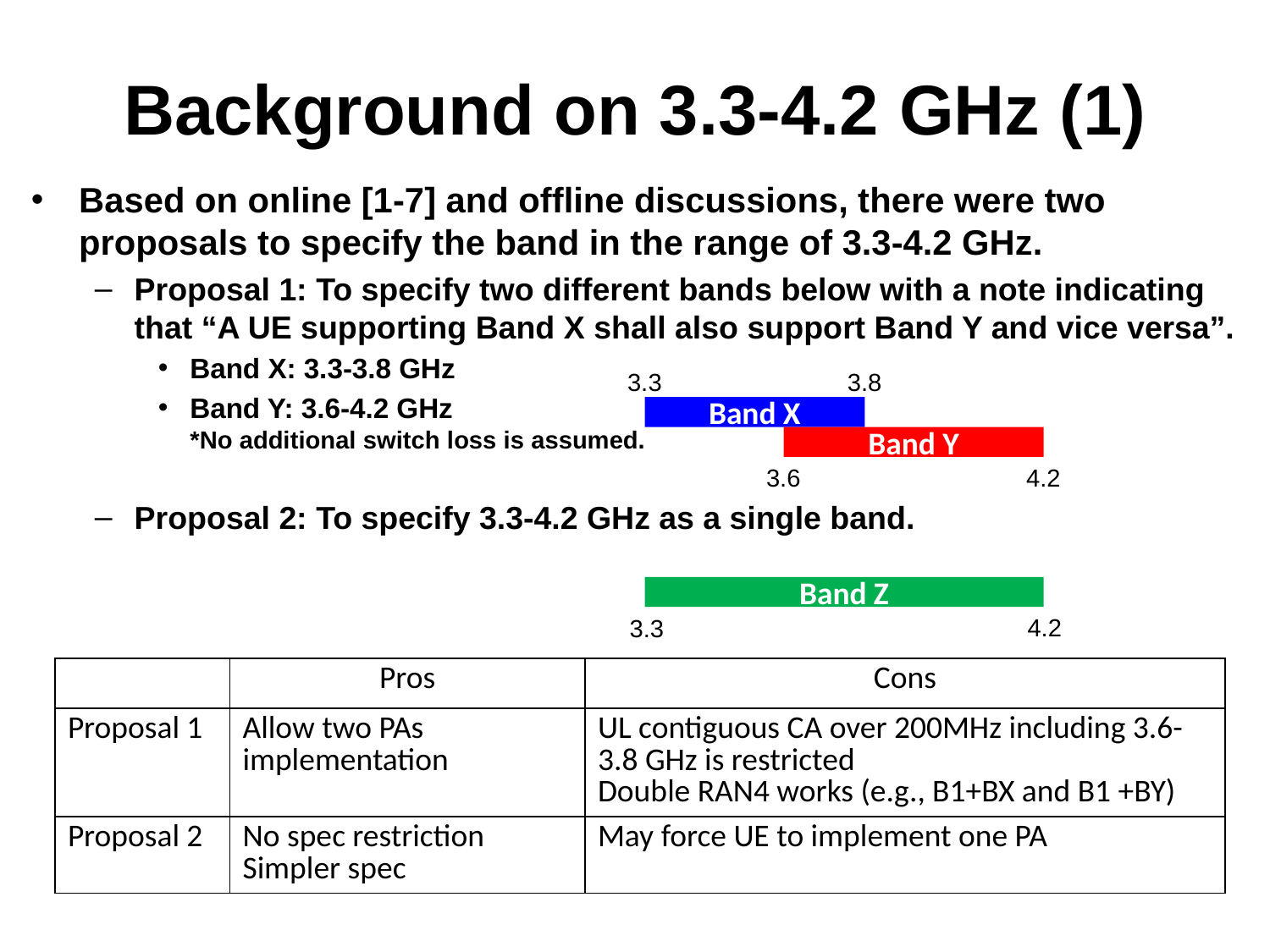

# Background on 3.3-4.2 GHz (1)
Based on online [1-7] and offline discussions, there were two proposals to specify the band in the range of 3.3-4.2 GHz.
Proposal 1: To specify two different bands below with a note indicating that “A UE supporting Band X shall also support Band Y and vice versa”.
Band X: 3.3-3.8 GHz
Band Y: 3.6-4.2 GHz
*No additional switch loss is assumed.

Proposal 2: To specify 3.3-4.2 GHz as a single band.
3.3
3.8
Band X
Band Y
3.6
4.2
Band Z
4.2
3.3
|  | Pros | Cons |
| --- | --- | --- |
| Proposal 1 | Allow two PAs implementation | UL contiguous CA over 200MHz including 3.6-3.8 GHz is restricted Double RAN4 works (e.g., B1+BX and B1 +BY) |
| Proposal 2 | No spec restriction Simpler spec | May force UE to implement one PA |